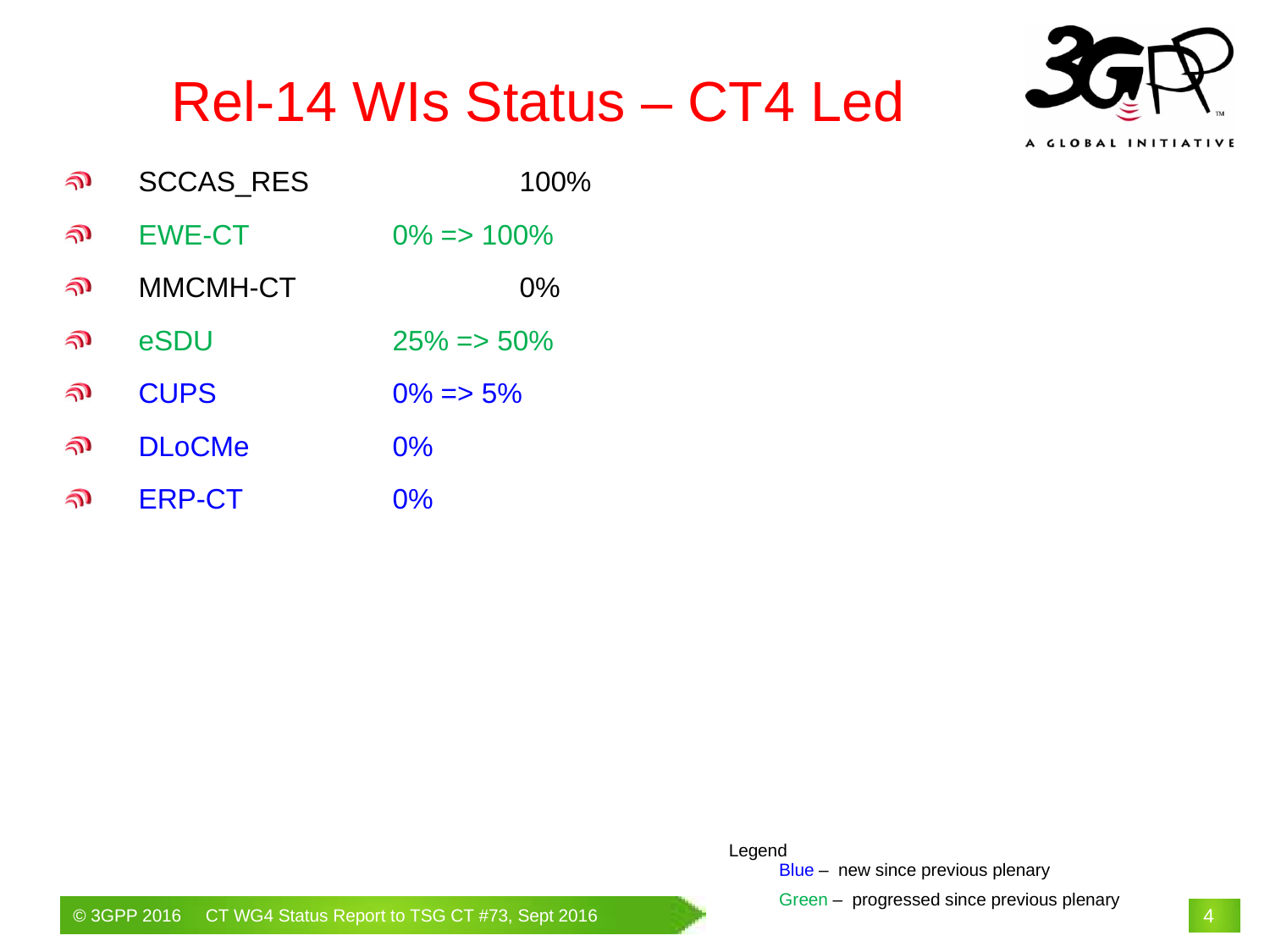

Rel-14 WIs Status – CT4 Led
SCCAS_RES		100%
EWE-CT		0% => 100%
MMCMH-CT		0%
eSDU		25% => 50%
CUPS		0% => 5%
DLoCMe		0%
ERP-CT		0%

Legend
	Blue –  new since previous plenary
	Green –  progressed since previous plenary